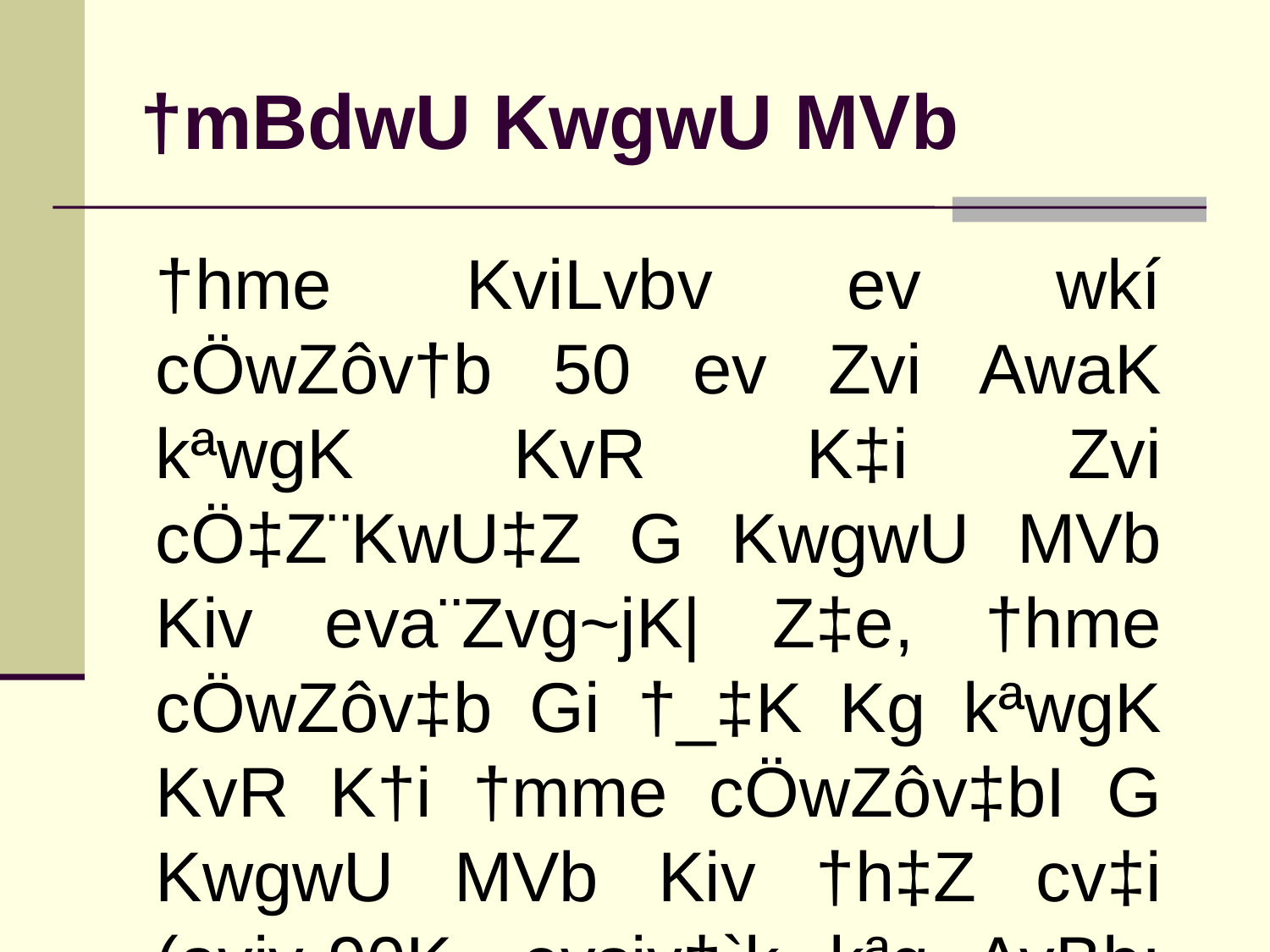

# †mBdwU KwgwU MVb
	†hme KviLvbv ev wkí cÖwZôv†b 50 ev Zvi AwaK kªwgK KvR K‡i Zvi cÖ‡Z¨KwU‡Z G KwgwU MVb Kiv eva¨Zvg~jK| Z‡e, †hme cÖwZôv‡b Gi †_‡K Kg kªwgK KvR K†i †mme cÖwZôv‡bI G KwgwU MVb Kiv †h‡Z cv‡i (aviv-90K, evsjv‡`k kªg AvBb; wewa-81 I 84, evsjv‡`k kªg wewagvjv)|